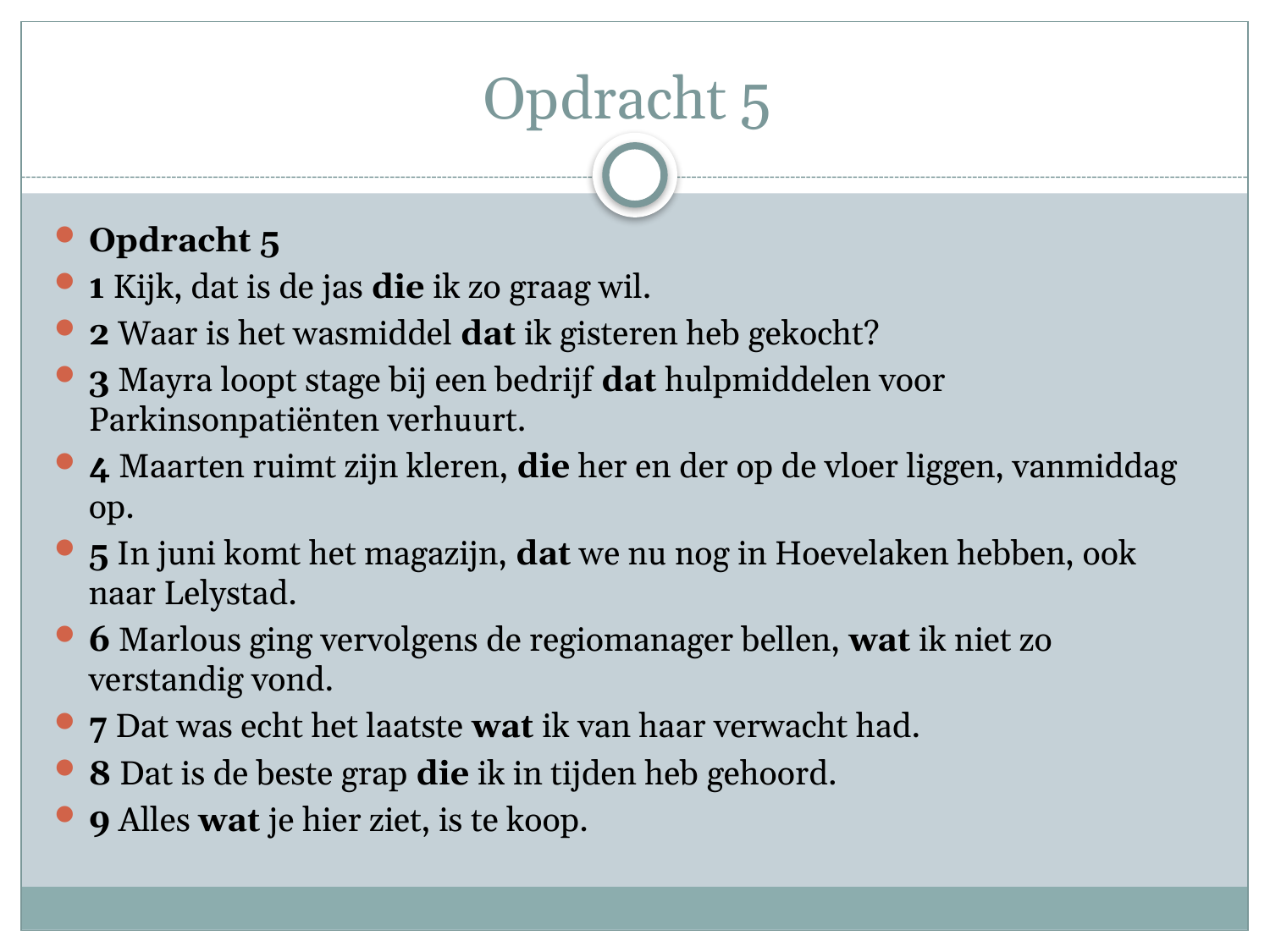

# Opdracht 5
Opdracht 5
1 Kijk, dat is de jas die ik zo graag wil.
2 Waar is het wasmiddel dat ik gisteren heb gekocht?
3 Mayra loopt stage bij een bedrijf dat hulpmiddelen voor Parkinsonpatiënten verhuurt.
4 Maarten ruimt zijn kleren, die her en der op de vloer liggen, vanmiddag op.
5 In juni komt het magazijn, dat we nu nog in Hoevelaken hebben, ook naar Lelystad.
6 Marlous ging vervolgens de regiomanager bellen, wat ik niet zo verstandig vond.
7 Dat was echt het laatste wat ik van haar verwacht had.
8 Dat is de beste grap die ik in tijden heb gehoord.
9 Alles wat je hier ziet, is te koop.